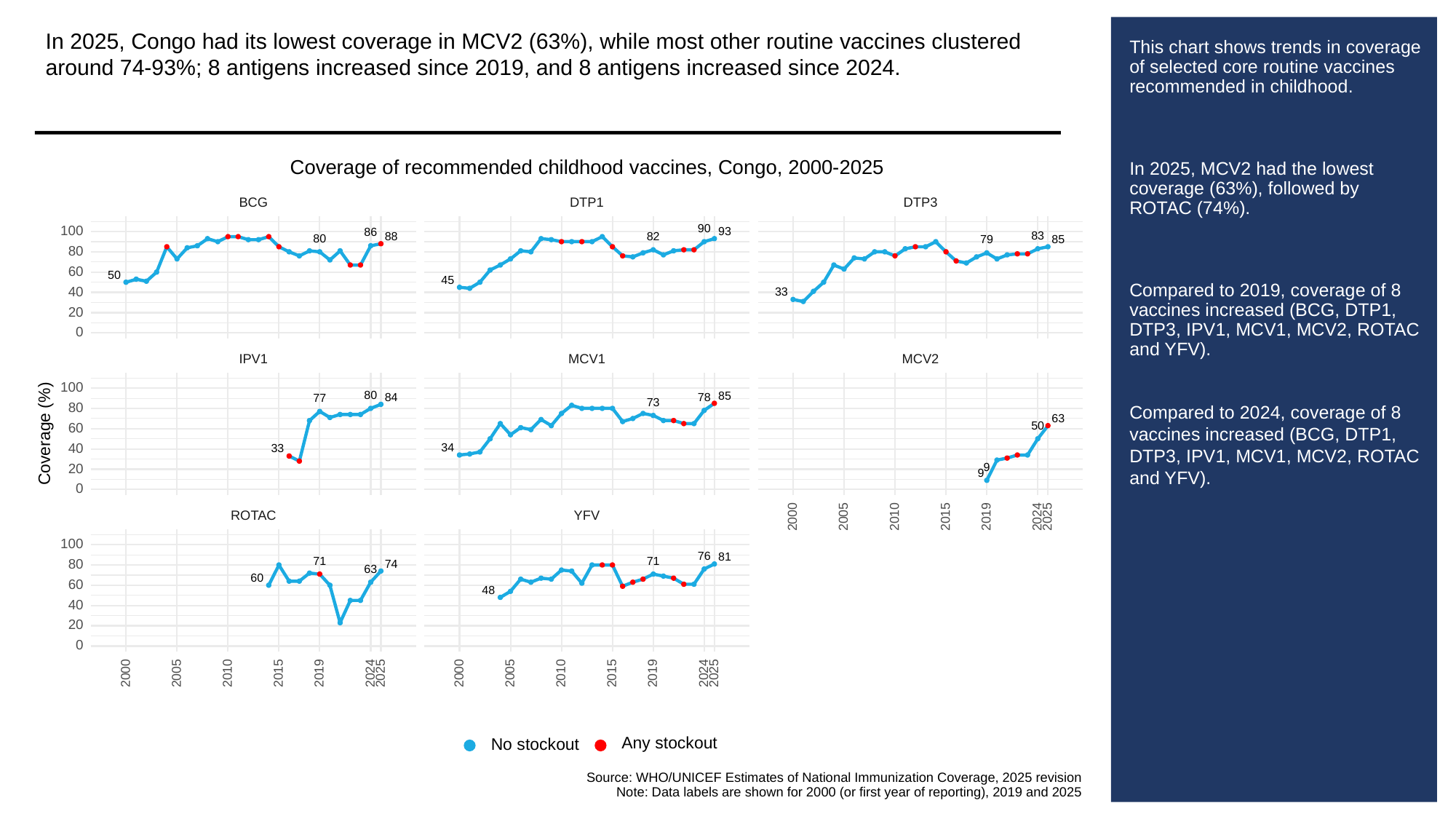

In 2025, Congo had its lowest coverage in MCV2 (63%), while most other routine vaccines clustered around 74-93%; 8 antigens increased since 2019, and 8 antigens increased since 2024.
# This chart shows trends in coverage of selected core routine vaccines recommended in childhood.

In 2025, MCV2 had the lowest coverage (63%), followed by ROTAC (74%).

Compared to 2019, coverage of 8 vaccines increased (BCG, DTP1, DTP3, IPV1, MCV1, MCV2, ROTAC and YFV).

Compared to 2024, coverage of 8 vaccines increased (BCG, DTP1, DTP3, IPV1, MCV1, MCV2, ROTAC and YFV).

Coverage of recommended childhood vaccines, Congo, 2000-2025
BCG
DTP3
DTP1

90
100
93
86

83
88
82

80
85
79

80

60

50

45

40
33

20

0

MCV1
MCV2
IPV1

100

80
85
84
78
77

73

80

63

50

60

Coverage (%)

40
34
33

9
20

9

0

ROTAC
YFV
2000
2005
2010
2015
2019
2024
2025

100

76
81

71
71
80
74

63

60

60

48

40

20

0

2000
2005
2010
2015
2019
2024
2025
2000
2005
2010
2015
2019
2024
2025
Any stockout
No stockout

Source: WHO/UNICEF Estimates of National Immunization Coverage, 2025 revision
Note: Data labels are shown for 2000 (or first year of reporting), 2019 and 2025